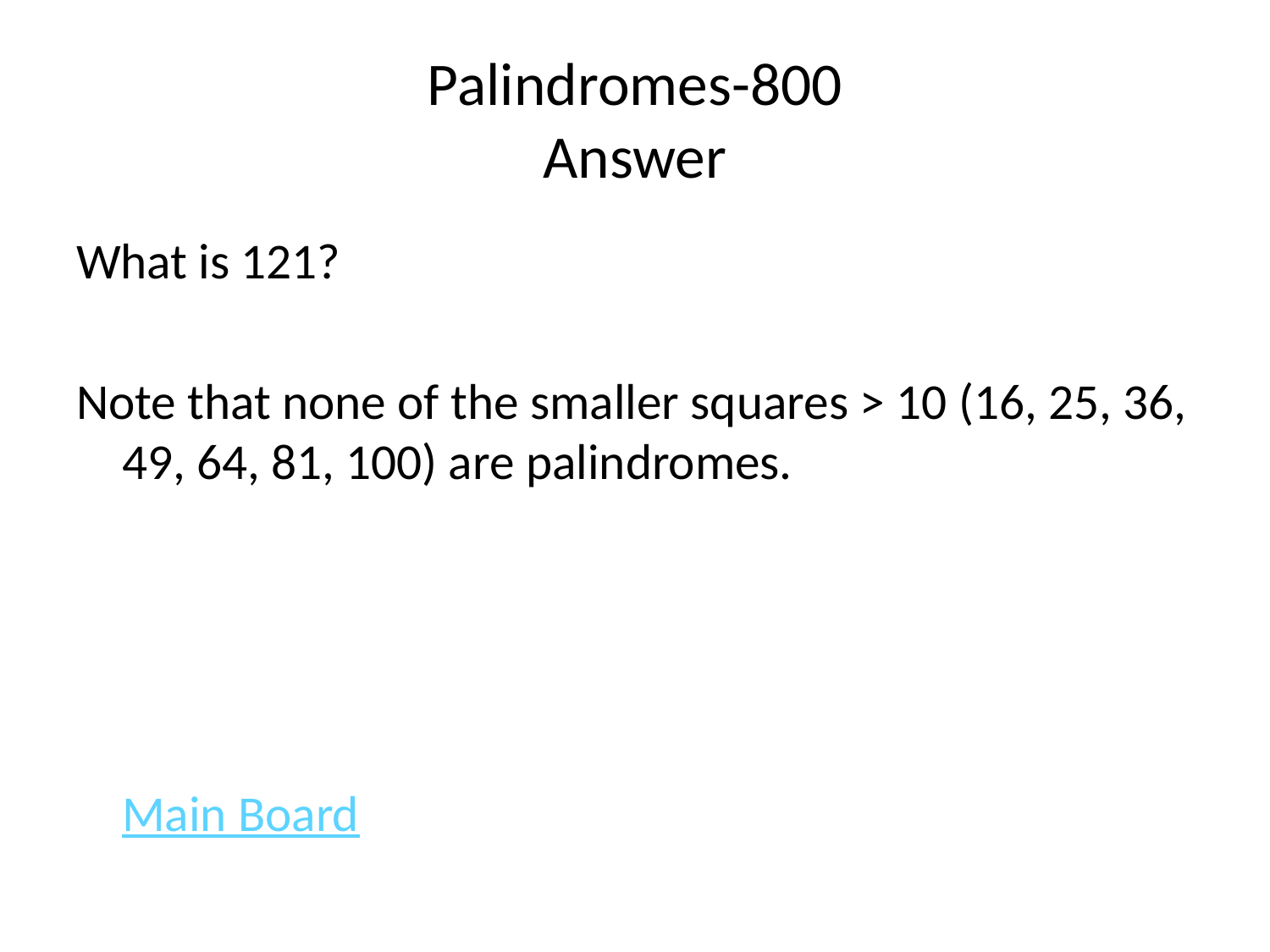

# Palindromes-800 Answer

What is 121?

Note that none of the smaller squares > 10 (16, 25, 36, 49, 64, 81, 100) are palindromes.

							Main Board